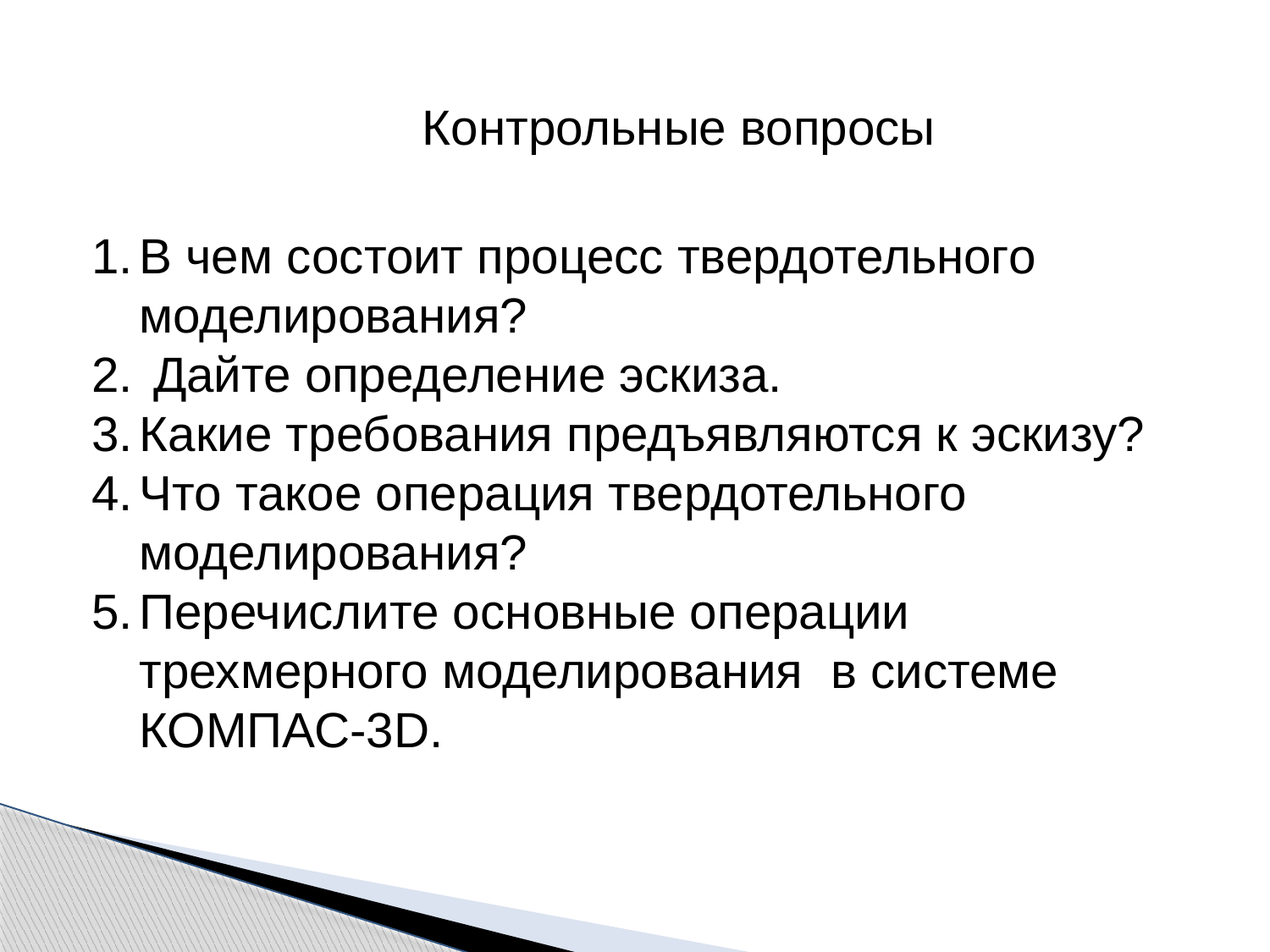

Контрольные вопросы
В чем состоит процесс твердотельного  моделирования?
 Дайте определение эскиза.
Какие требования предъявляются к эскизу?
Что такое операция твердотельного моделирования?
Перечислите основные операции  трехмерного моделирования  в системе КОМПАС-3D.